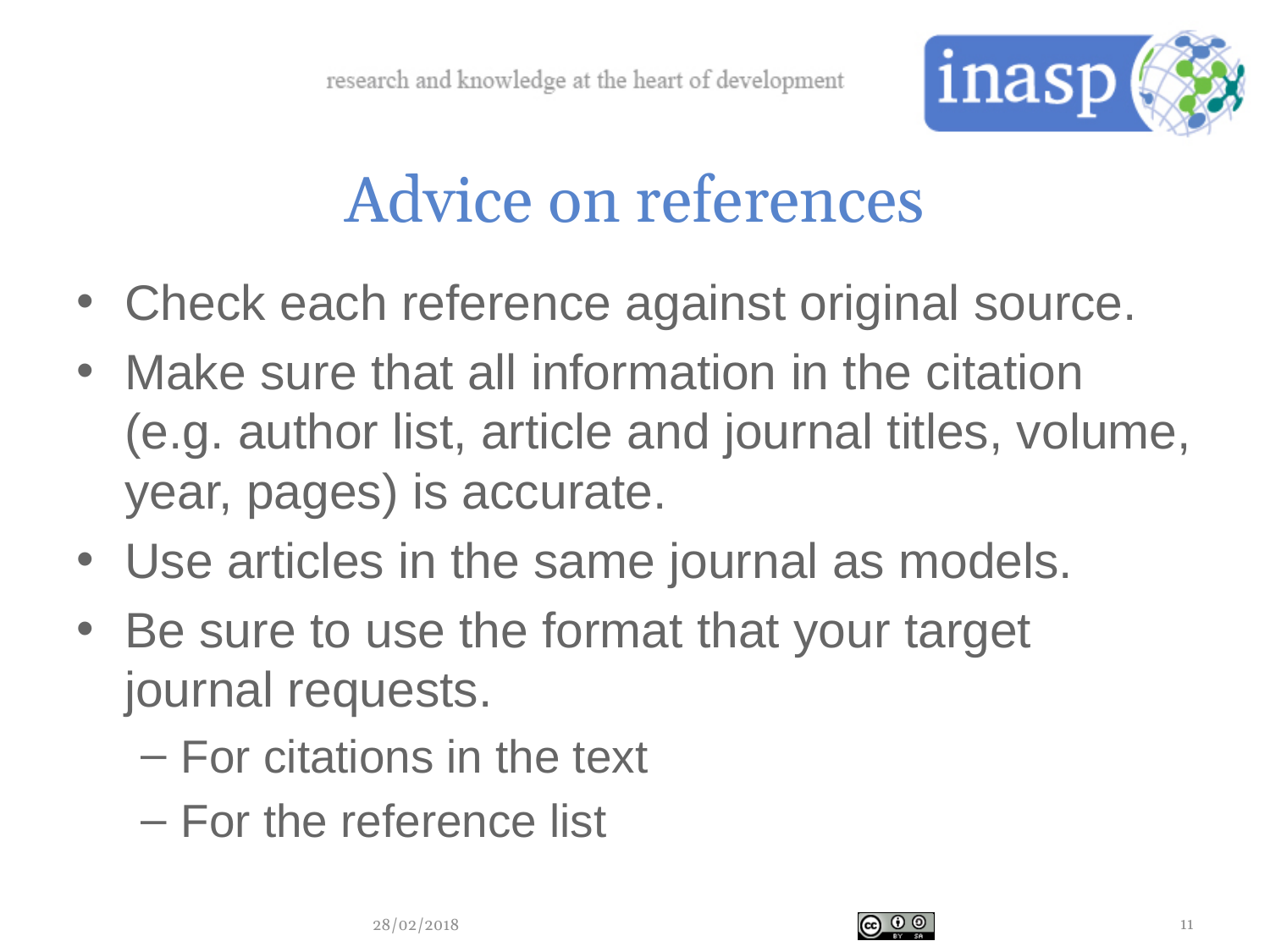

Advice on references
Check each reference against original source.
Make sure that all information in the citation (e.g. author list, article and journal titles, volume, year, pages) is accurate.
Use articles in the same journal as models.
Be sure to use the format that your target journal requests.
For citations in the text
For the reference list

28/02/2018

11